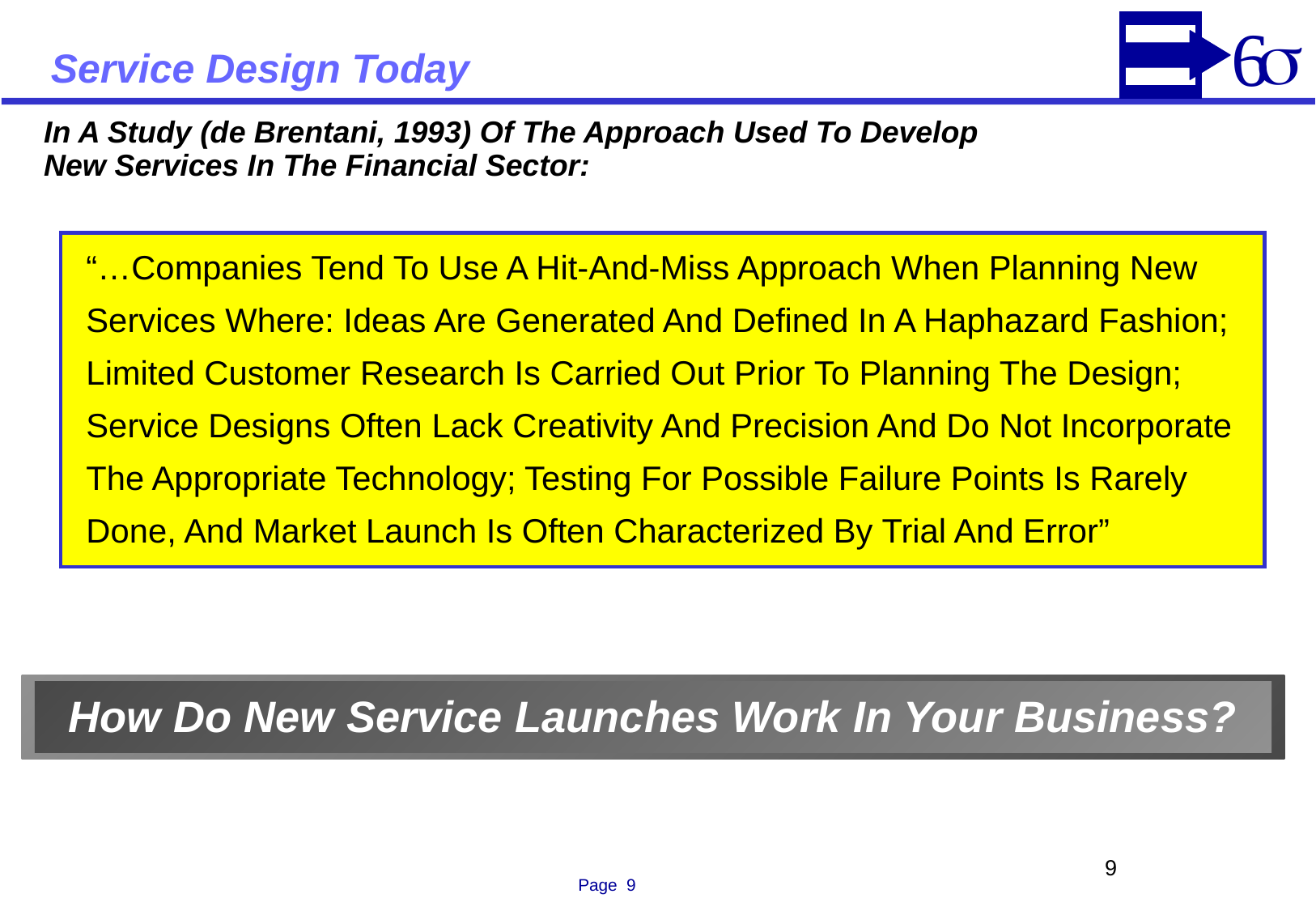

# Service Design Today
In A Study (de Brentani, 1993) Of The Approach Used To Develop New Services In The Financial Sector:
“…Companies Tend To Use A Hit-And-Miss Approach When Planning New Services Where: Ideas Are Generated And Defined In A Haphazard Fashion; Limited Customer Research Is Carried Out Prior To Planning The Design; Service Designs Often Lack Creativity And Precision And Do Not Incorporate The Appropriate Technology; Testing For Possible Failure Points Is Rarely Done, And Market Launch Is Often Characterized By Trial And Error”

How Do New Service Launches Work In Your Business?